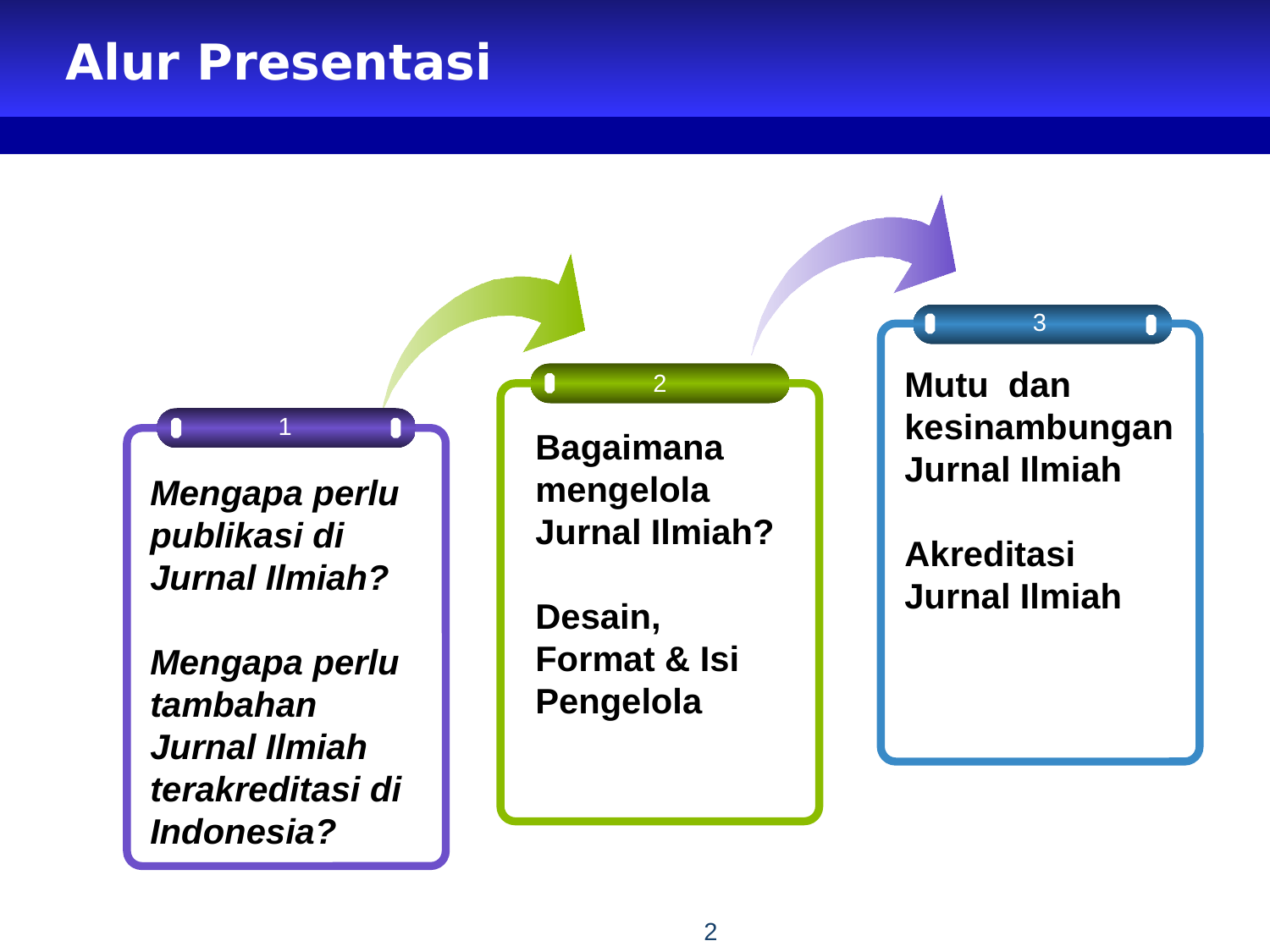

# Alur Presentasi

3

Mutu  dan kesinambungan Jurnal Ilmiah

Akreditasi Jurnal Ilmiah
2

1

Mengapa perlu publikasi di Jurnal Ilmiah?

Mengapa perlu tambahan Jurnal Ilmiah terakreditasi di Indonesia?
Bagaimana mengelola Jurnal Ilmiah?

Desain, Format & Isi
Pengelola

2